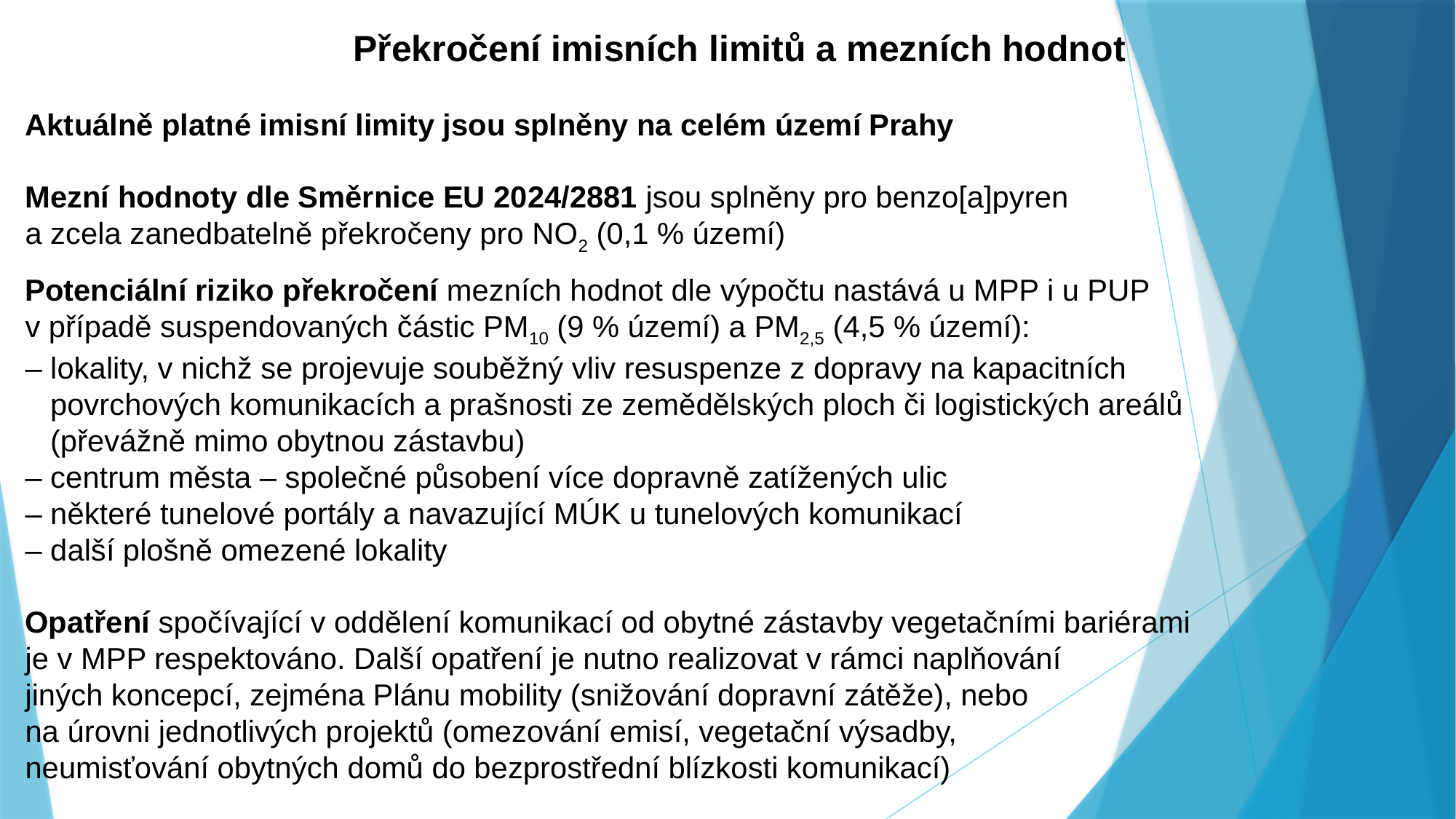

# Překročení imisních limitů a mezních hodnot
Aktuálně platné imisní limity jsou splněny na celém území Prahy

Mezní hodnoty dle Směrnice EU 2024/2881 jsou splněny pro benzo[a]pyren
a zcela zanedbatelně překročeny pro NO2 (0,1 % území)
Potenciální riziko překročení mezních hodnot dle výpočtu nastává u MPP i u PUP
v případě suspendovaných částic PM10 (9 % území) a PM2,5 (4,5 % území):
– lokality, v nichž se projevuje souběžný vliv resuspenze z dopravy na kapacitních
   povrchových komunikacích a prašnosti ze zemědělských ploch či logistických areálů
   (převážně mimo obytnou zástavbu)
– centrum města – společné působení více dopravně zatížených ulic
– některé tunelové portály a navazující MÚK u tunelových komunikací
– další plošně omezené lokality

Opatření spočívající v oddělení komunikací od obytné zástavby vegetačními bariérami
je v MPP respektováno. Další opatření je nutno realizovat v rámci naplňování
jiných koncepcí, zejména Plánu mobility (snižování dopravní zátěže), nebo
na úrovni jednotlivých projektů (omezování emisí, vegetační výsadby,
neumisťování obytných domů do bezprostřední blízkosti komunikací)